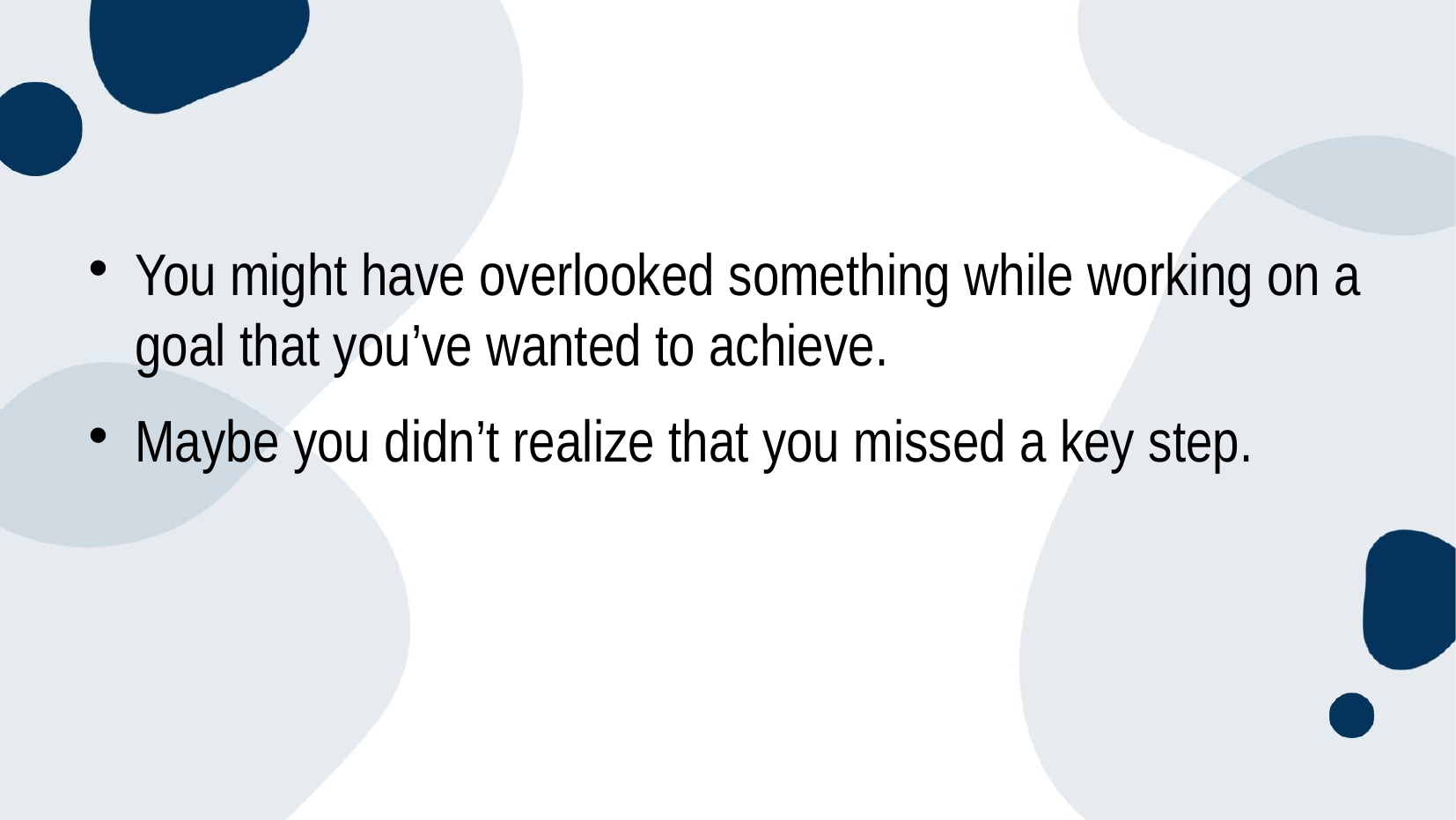

#
You might have overlooked something while working on a goal that you’ve wanted to achieve.
Maybe you didn’t realize that you missed a key step.